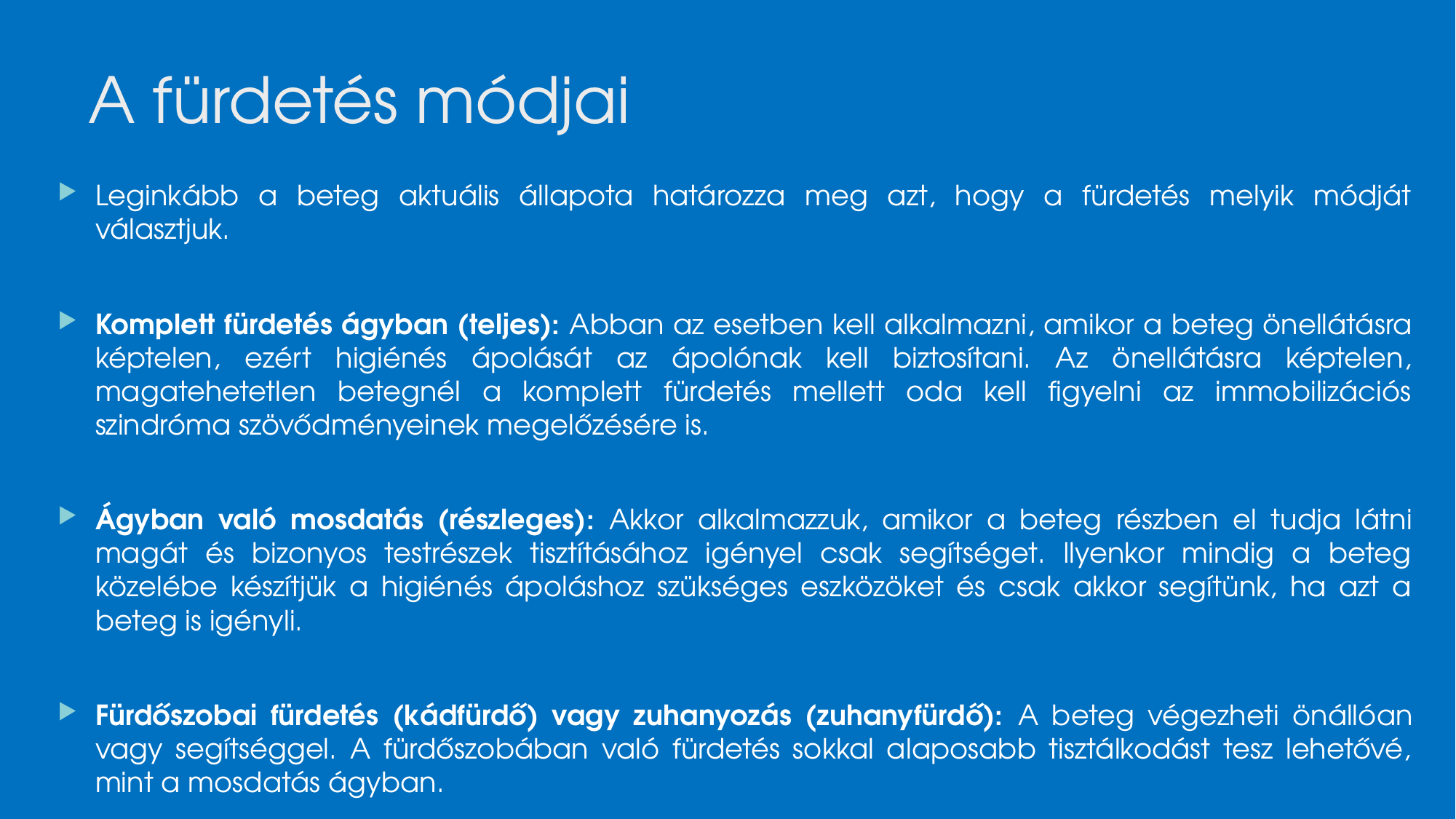

# A fürdetés módjai
Leginkább a beteg aktuális állapota határozza meg azt, hogy a fürdetés melyik módját választjuk.

Komplett fürdetés ágyban (teljes): Abban az esetben kell alkalmazni, amikor a beteg önellátásra képtelen, ezért higiénés ápolását az ápolónak kell biztosítani. Az önellátásra képtelen, magatehetetlen betegnél a komplett fürdetés mellett oda kell figyelni az immobilizációs szindróma szövődményeinek megelőzésére is.

Ágyban való mosdatás (részleges): Akkor alkalmazzuk, amikor a beteg részben el tudja látni magát és bizonyos testrészek tisztításához igényel csak segítséget. Ilyenkor mindig a beteg közelébe készítjük a higiénés ápoláshoz szükséges eszközöket és csak akkor segítünk, ha azt a beteg is igényli.

Fürdőszobai fürdetés (kádfürdő) vagy zuhanyozás (zuhanyfürdő): A beteg végezheti önállóan vagy segítséggel. A fürdőszobában való fürdetés sokkal alaposabb tisztálkodást tesz lehetővé, mint a mosdatás ágyban.